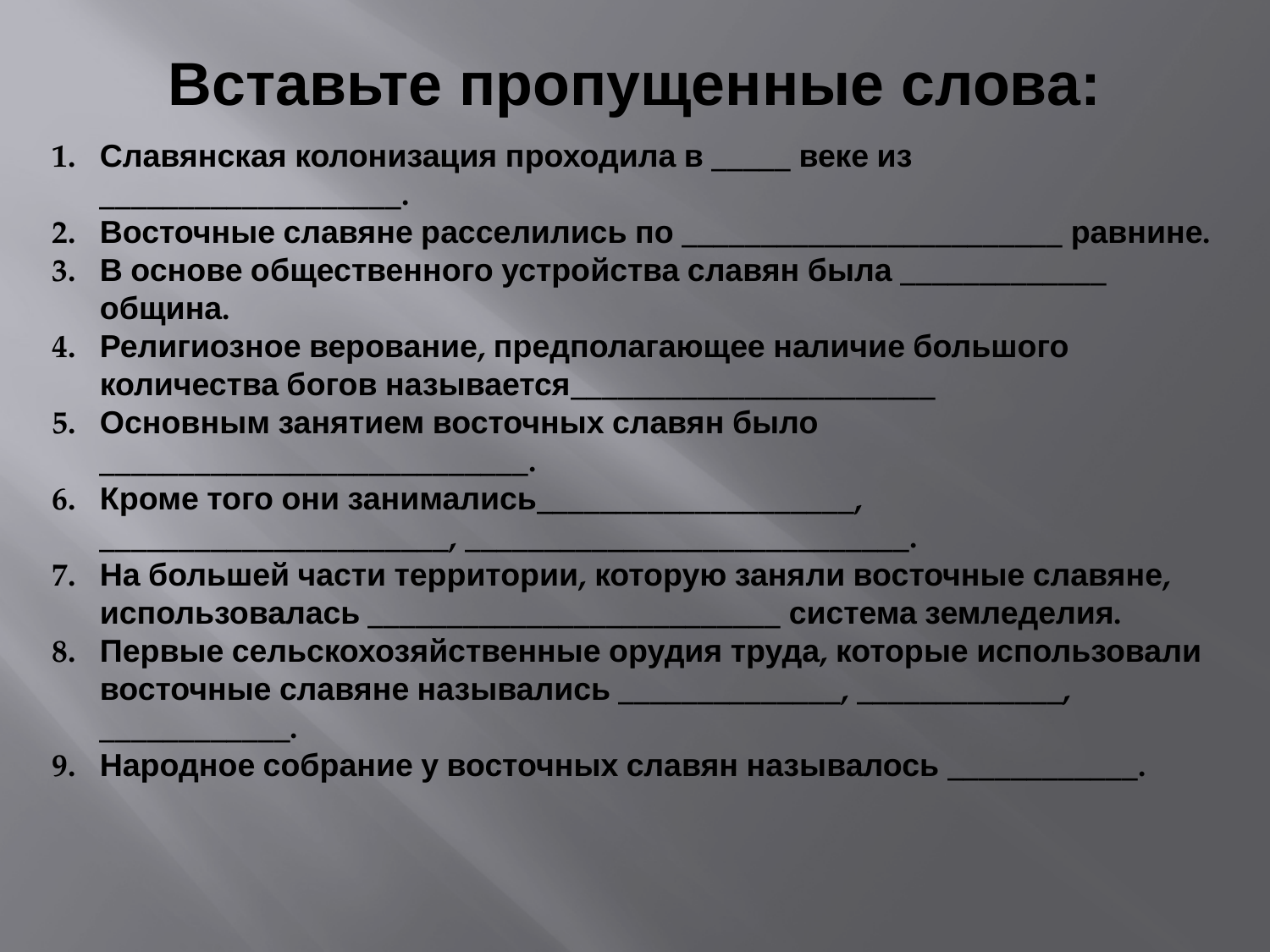

# Вставьте пропущенные слова:
Славянская колонизация проходила в _____ веке из ___________________.
Восточные славяне расселились по ________________________ равнине.
В основе общественного устройства славян была _____________ община.
Религиозное верование, предполагающее наличие большого количества богов называется_______________________
Основным занятием восточных славян было ___________________________.
Кроме того они занимались____________________, ______________________, ____________________________.
На большей части территории, которую заняли восточные славяне, использовалась __________________________ система земледелия.
Первые сельскохозяйственные орудия труда, которые использовали восточные славяне назывались ______________, _____________, ____________.
Народное собрание у восточных славян называлось ____________.